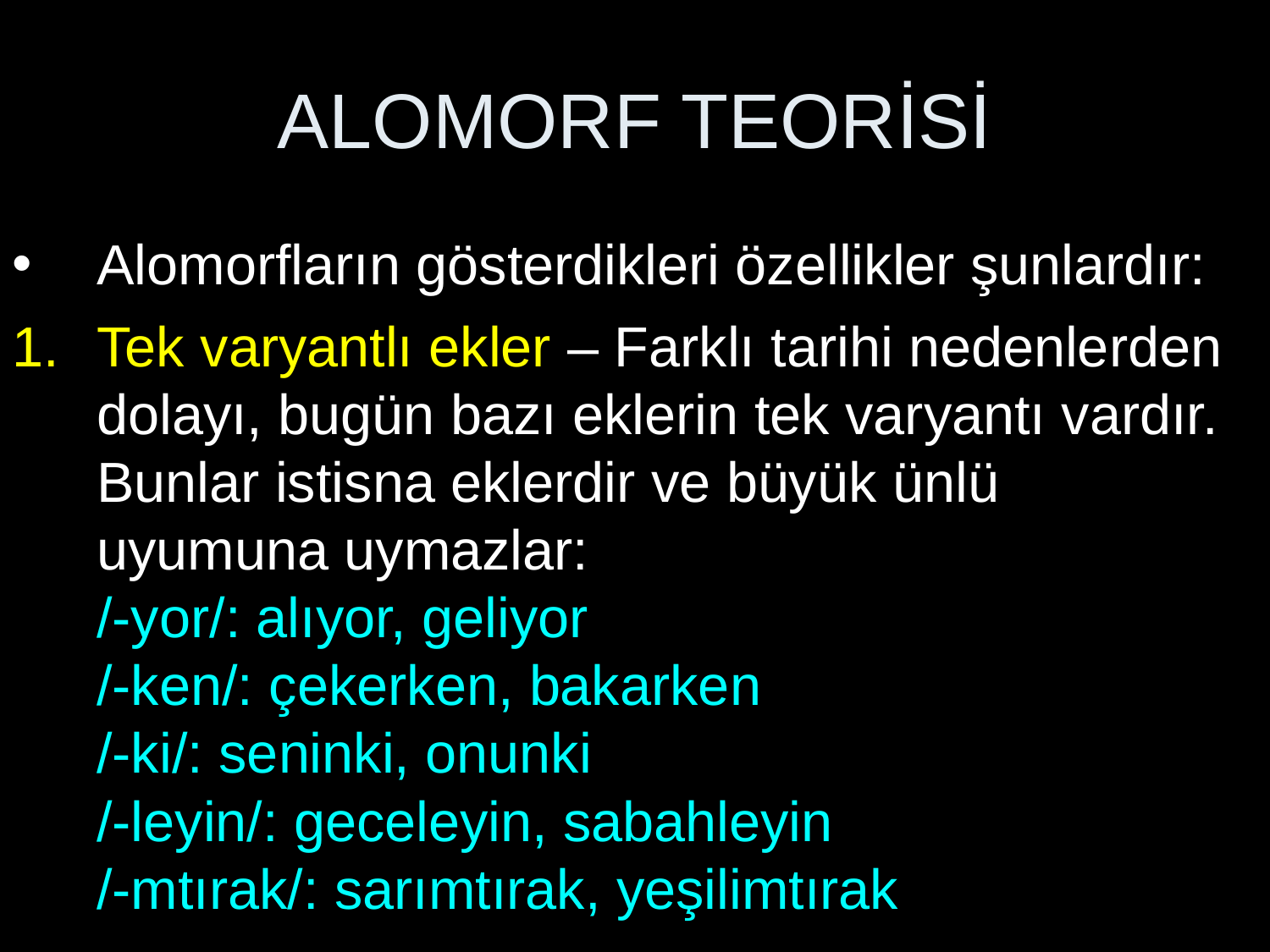

# ALOMORF TEORİSİ
Alomorfların gösterdikleri özellikler şunlardır:
Tek varyantlı ekler – Farklı tarihi nedenlerden dolayı, bugün bazı eklerin tek varyantı vardır. Bunlar istisna eklerdir ve büyük ünlü uyumuna uymazlar:
/-yor/: alıyor, geliyor
/-ken/: çekerken, bakarken
/-ki/: seninki, onunki
/-leyin/: geceleyin, sabahleyin
/-mtırak/: sarımtırak, yeşilimtırak